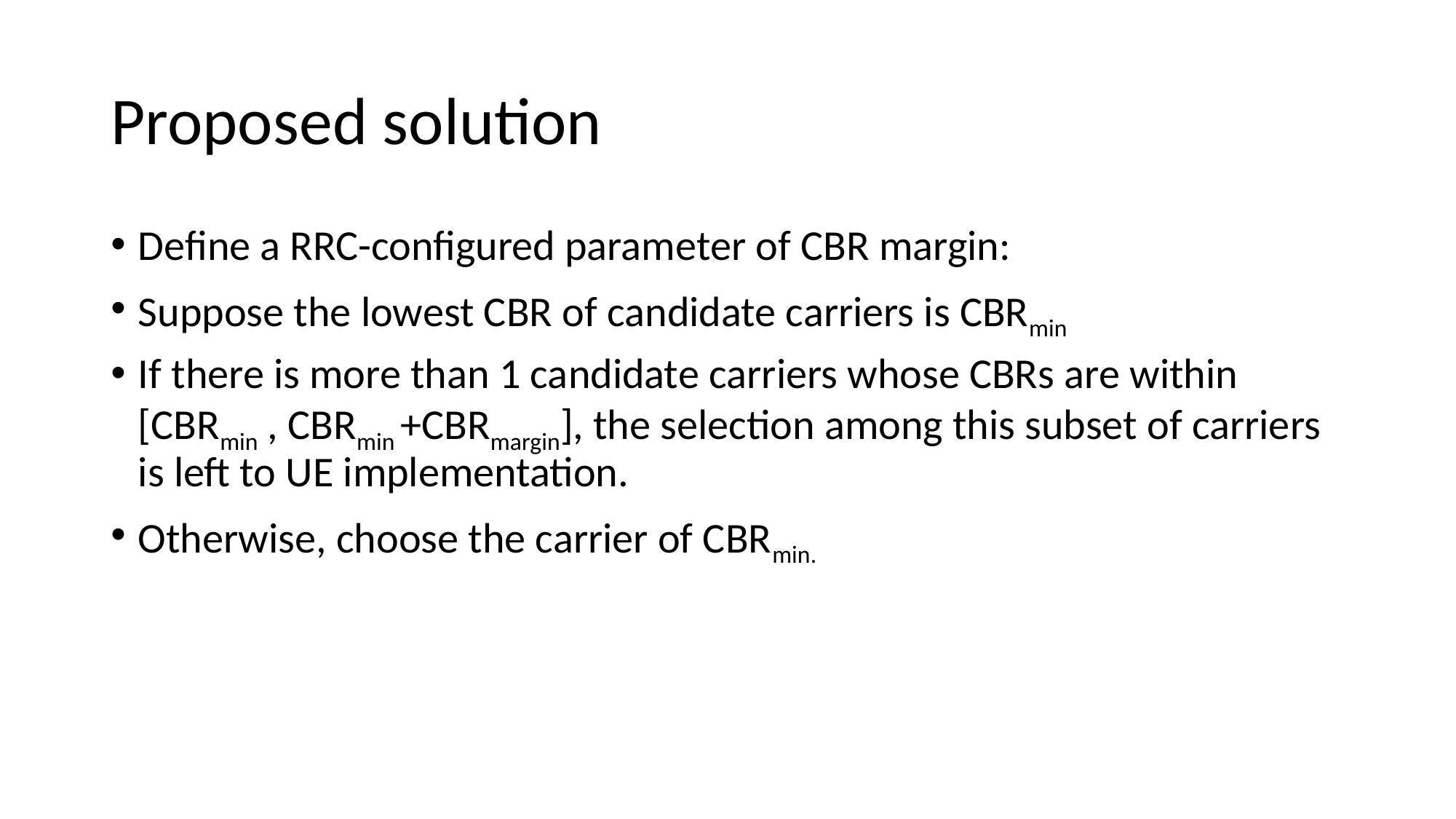

# Proposed solution
Define a RRC-configured parameter of CBR margin:
Suppose the lowest CBR of candidate carriers is CBRmin
If there is more than 1 candidate carriers whose CBRs are within [CBRmin , CBRmin +CBRmargin], the selection among this subset of carriers is left to UE implementation.
Otherwise, choose the carrier of CBRmin.